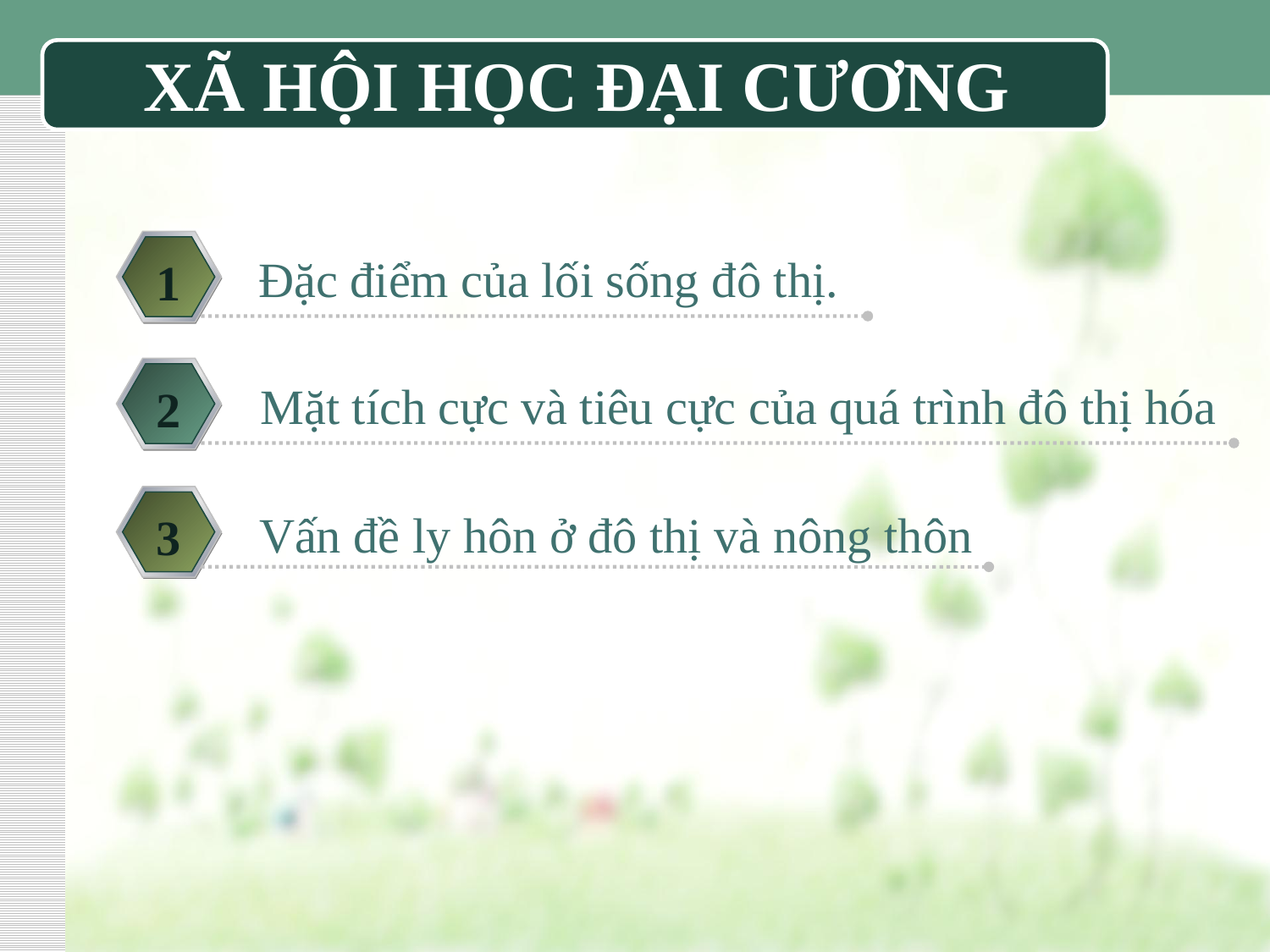

# XÃ HỘI HỌC ĐẠI CƯƠNG

Đặc điểm của lối sống đô thị.
1

Mặt tích cực và tiêu cực của quá trình đô thị hóa

2

Vấn đề ly hôn ở đô thị và nông thôn
3